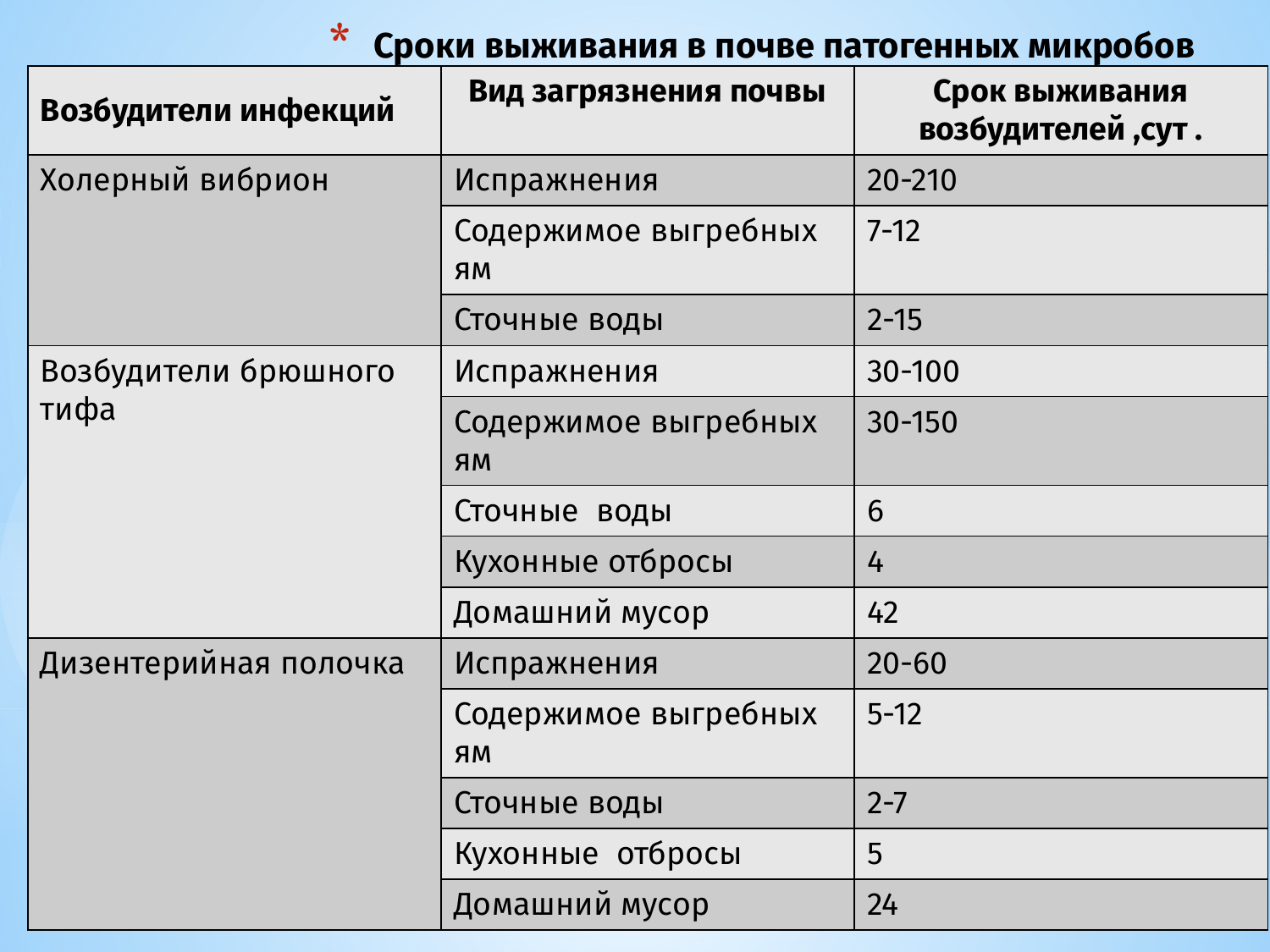

# Сроки выживания в почве патогенных микробов
| Возбудители инфекций | Вид загрязнения почвы | Срок выживания возбудителей ,сут . |
| --- | --- | --- |
| Холерный вибрион | Испражнения | 20-210 |
|  | Содержимое выгребных ям | 7-12 |
|  | Сточные воды | 2-15 |
| Возбудители брюшного тифа | Испражнения | 30-100 |
|  | Содержимое выгребных ям | 30-150 |
|  | Сточные воды | 6 |
|  | Кухонные отбросы | 4 |
|  | Домашний мусор | 42 |
| Дизентерийная полочка | Испражнения | 20-60 |
|  | Содержимое выгребных ям | 5-12 |
|  | Сточные воды | 2-7 |
|  | Кухонные отбросы | 5 |
|  | Домашний мусор | 24 |